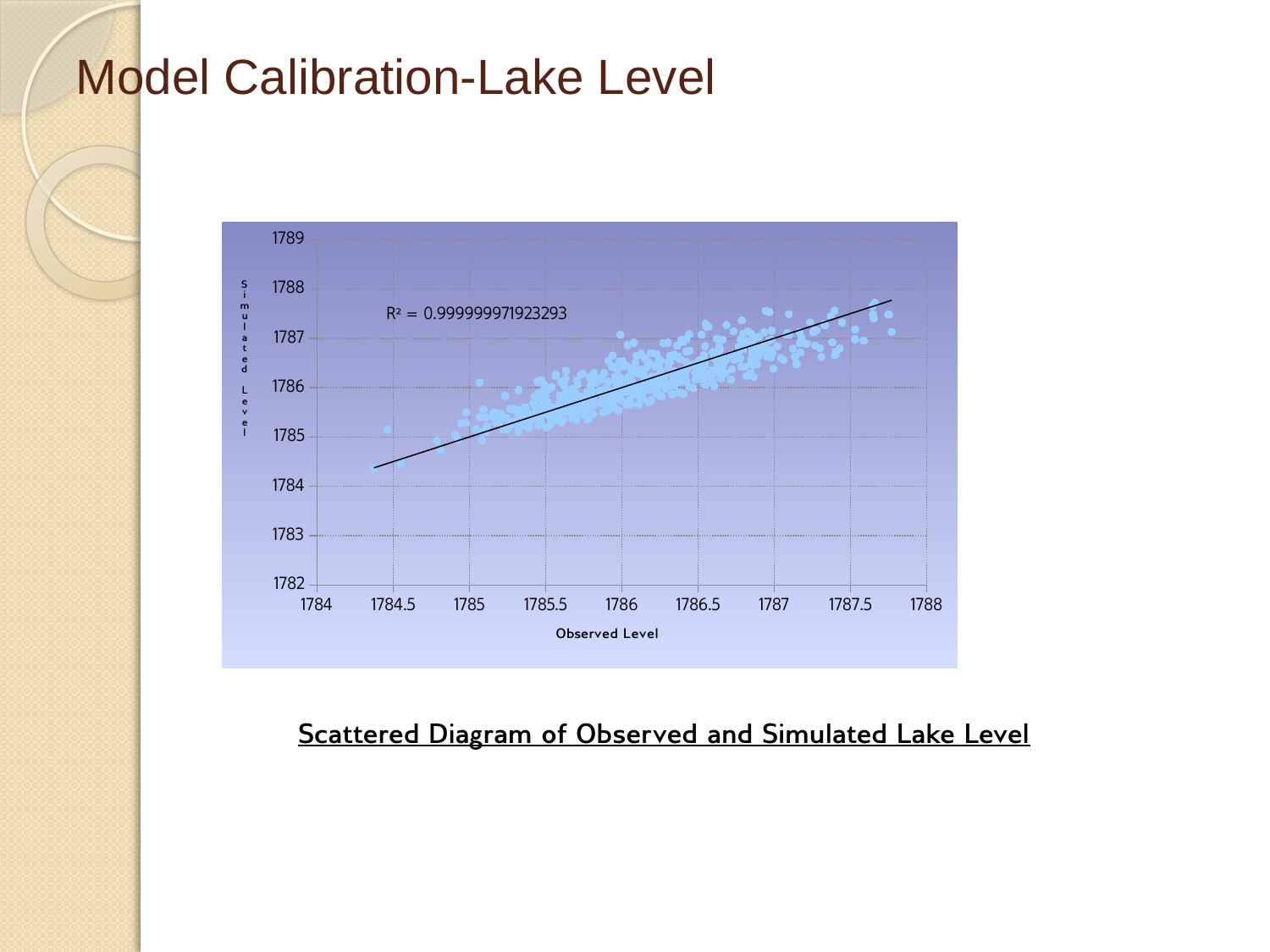

# Model Calibration-Lake Level

### Chart

| Category |  |
|---|---|
Scattered Diagram of Observed and Simulated Lake Level